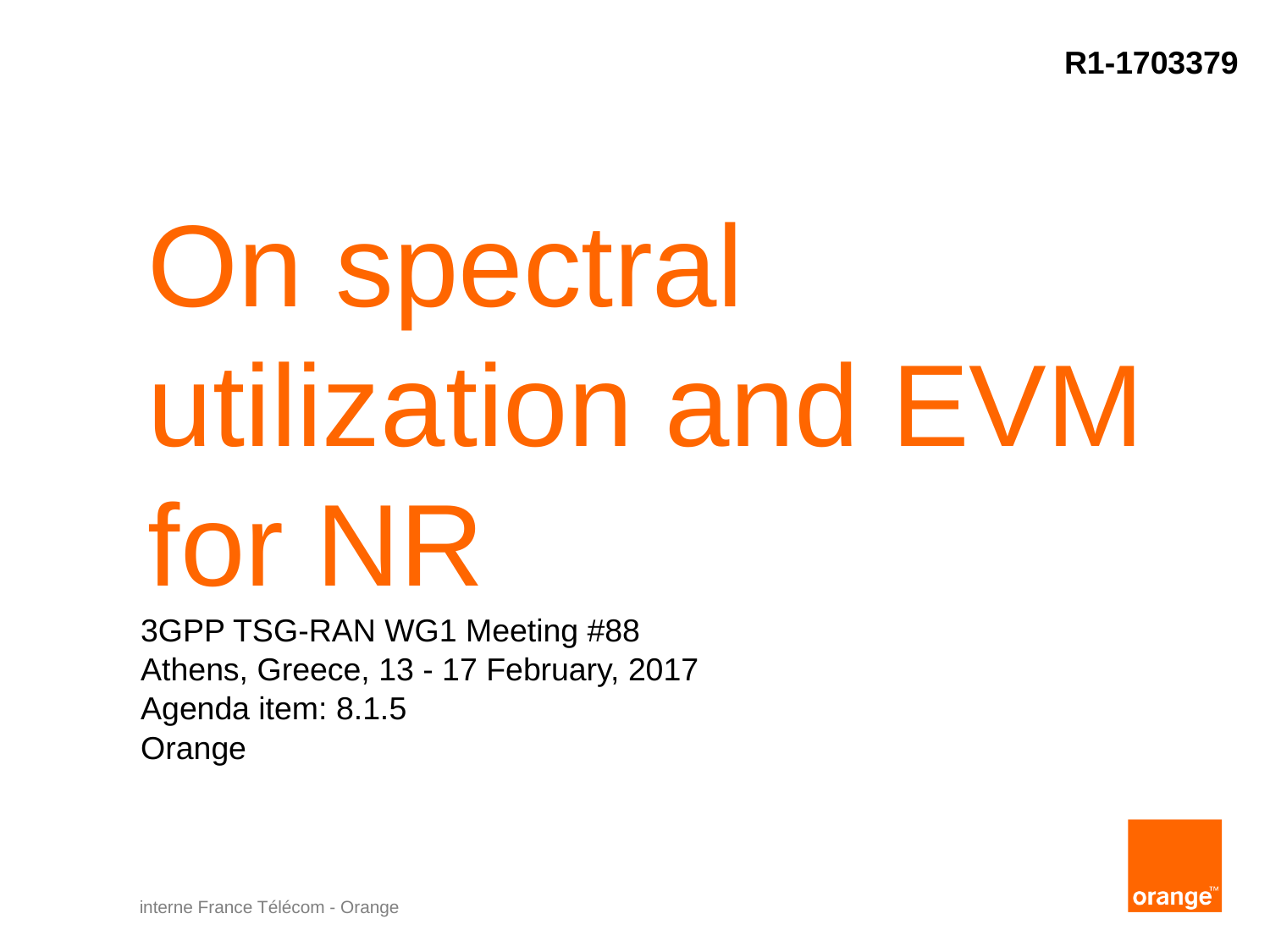

R1-1703379
# On spectral utilization and EVM for NR
3GPP TSG-RAN WG1 Meeting #88
Athens, Greece, 13 - 17 February, 2017
Agenda item: 8.1.5
Orange